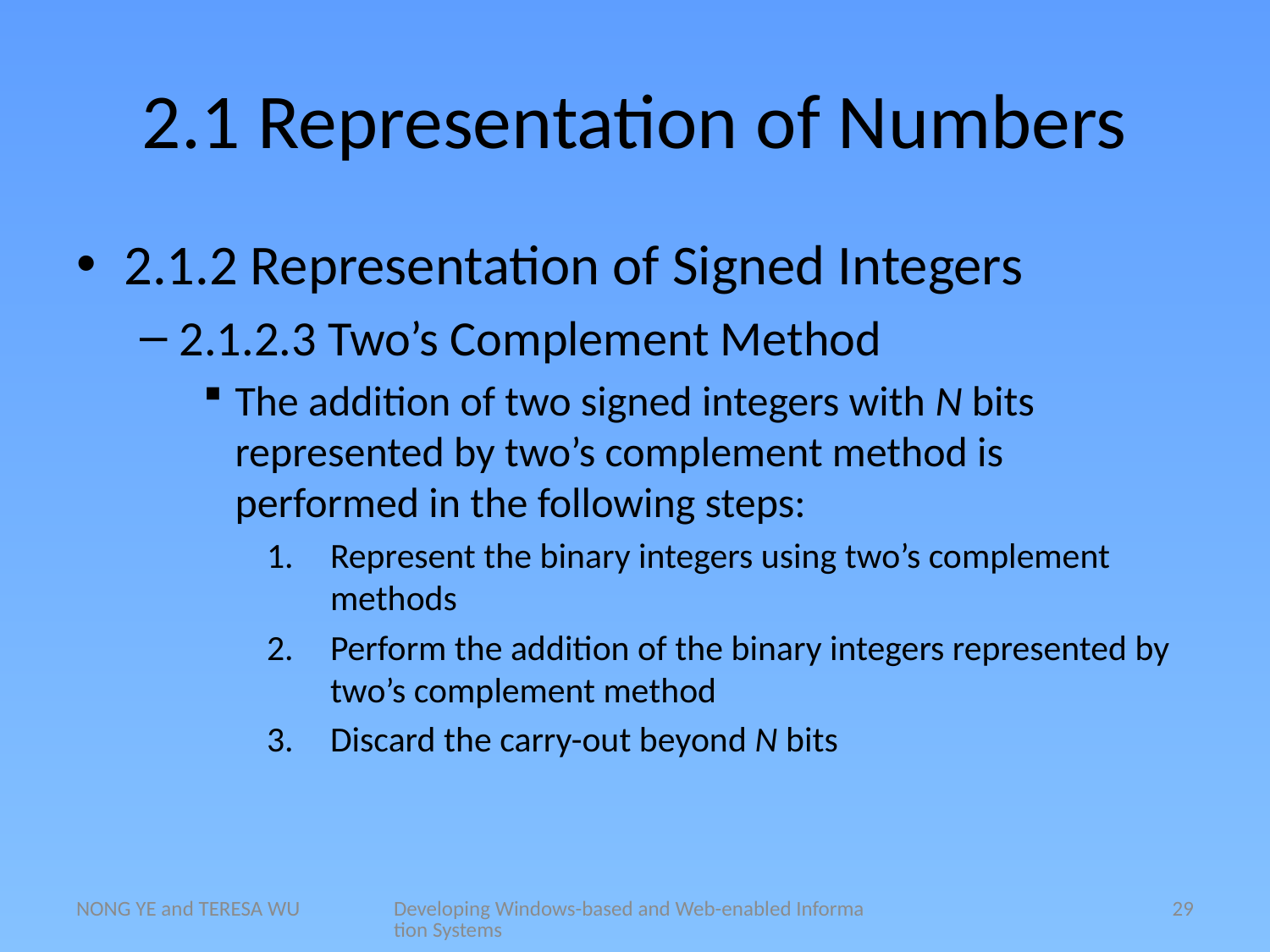

# 2.1 Representation of Numbers
2.1.2 Representation of Signed Integers
2.1.2.3 Two’s Complement Method
The addition of two signed integers with N bits represented by two’s complement method is performed in the following steps:
Represent the binary integers using two’s complement methods
Perform the addition of the binary integers represented by two’s complement method
Discard the carry-out beyond N bits
NONG YE and TERESA WU
Developing Windows-based and Web-enabled Information Systems
29